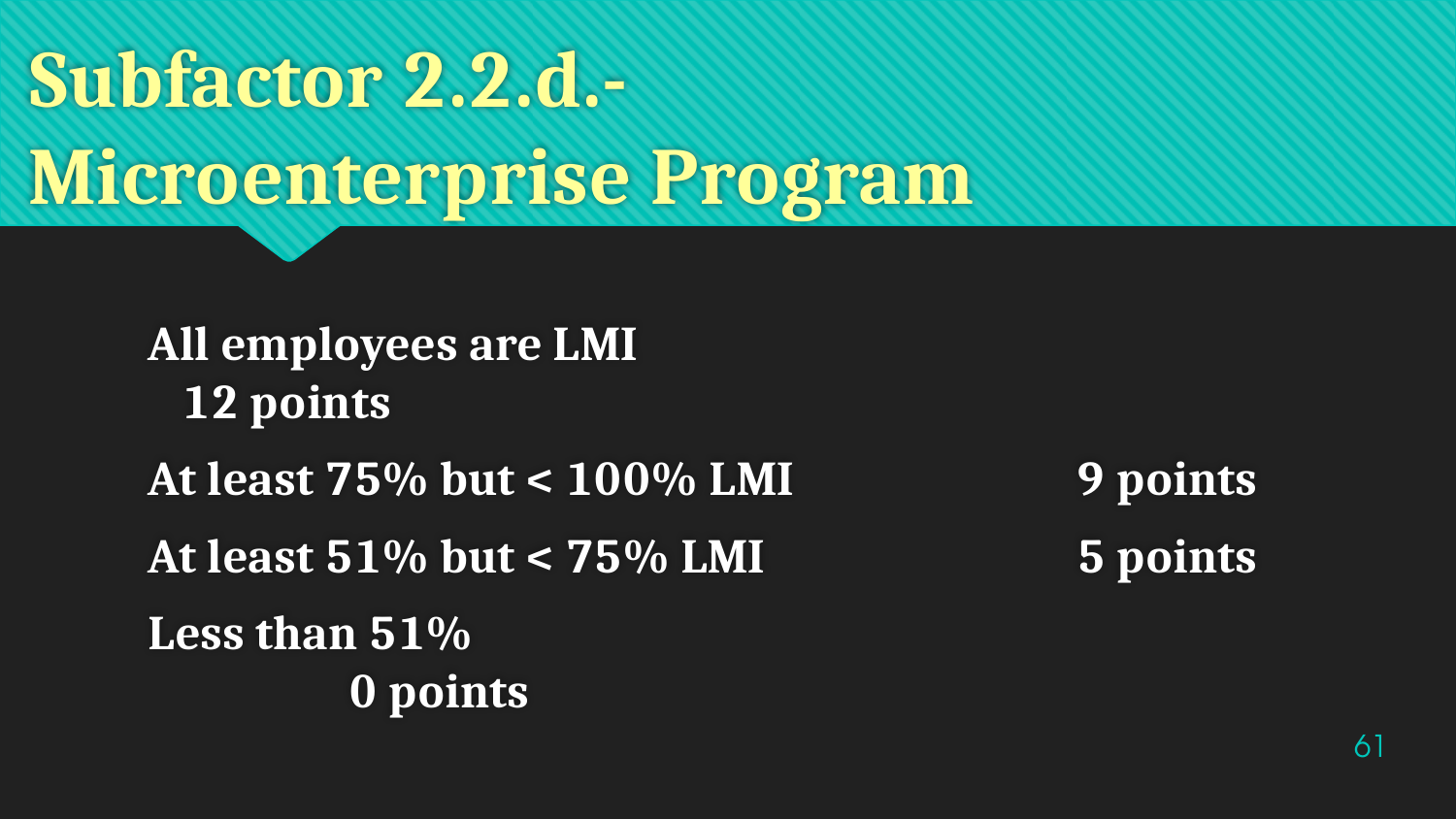

# Subfactor 2.2.d.- Microenterprise Program

All employees are LMI					  12 points
At least 75% but < 100% LMI	  	  9 points
At least 51% but < 75% LMI	 	  5 points
Less than 51%	  			  				  0 points

61